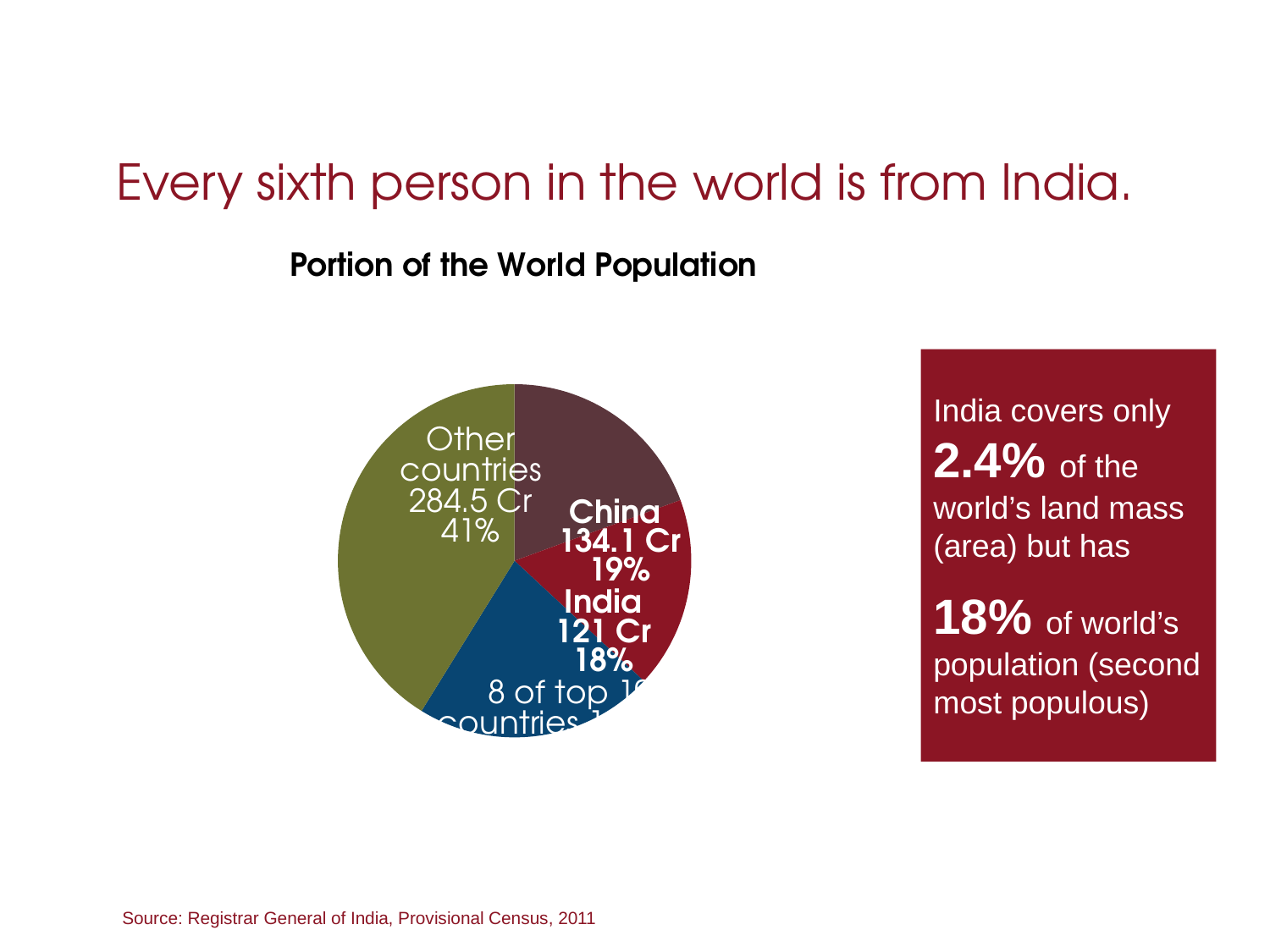

# Every sixth person in the world is from India.

### Chart: Portion of the World Population

| Category |  |
|---|---|
| China | 134.1 |
| India | 121.0 |
| 8 of top 10 countries | 151.29999999999995 |
| Other countries | 284.5 |
India covers only 2.4% of the world’s land mass (area) but has
18% of world’s population (second most populous)
Source: Registrar General of India, Provisional Census, 2011